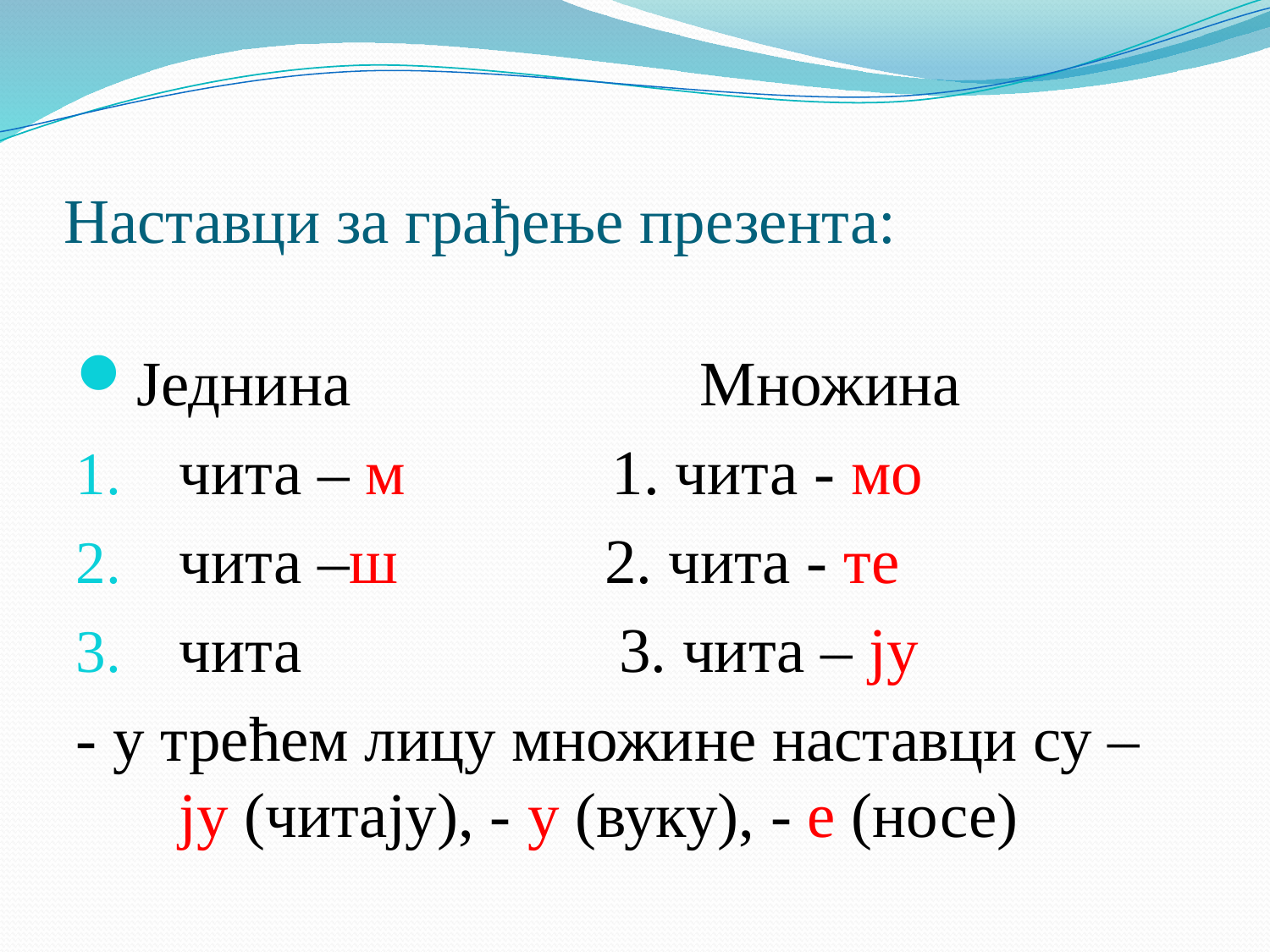

# Наставци за грађење презента:

Једнина                      Множина
чита – м             1. чита - мо
чита –ш             2. чита - те
чита                    3. чита – ју
- у трећем лицу множине наставци су – ју (читају), - у (вуку), - е (носе)